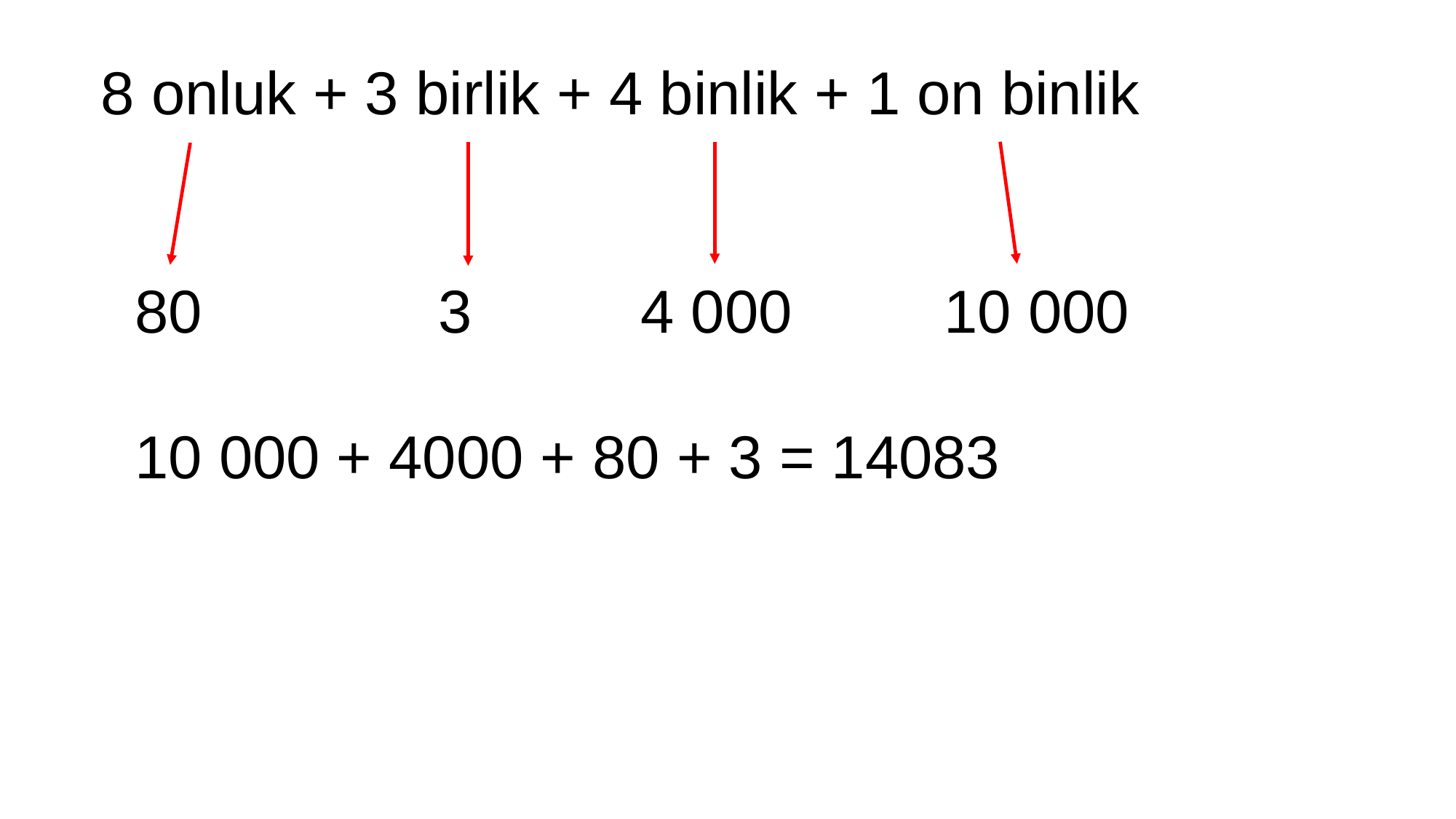

8 onluk + 3 birlik + 4 binlik + 1 on binlik

  80              3          4 000         10 000

  10 000 + 4000 + 80 + 3 = 14083